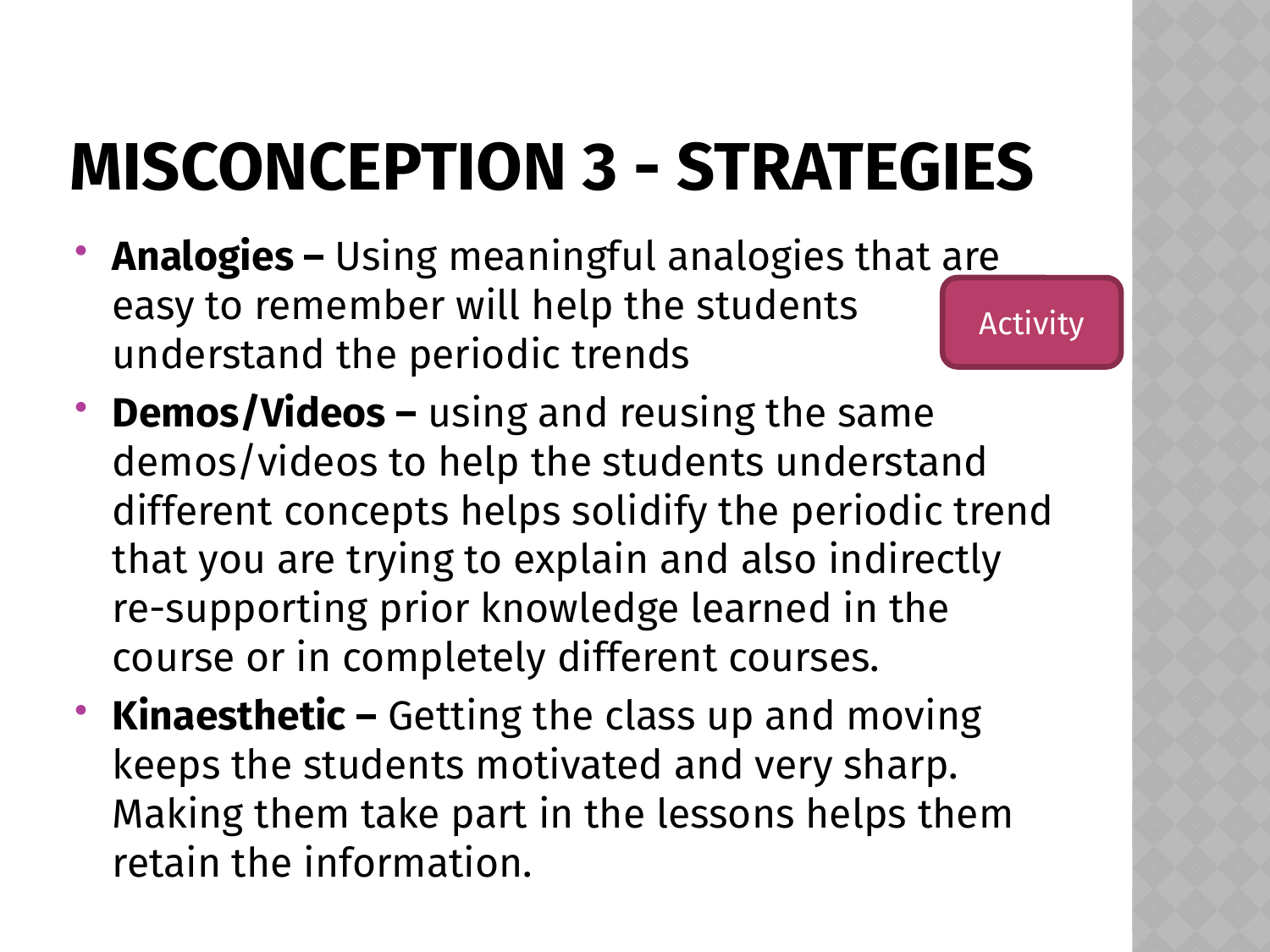

# Misconception 3 - Strategies
Analogies – Using meaningful analogies that are easy to remember will help the students understand the periodic trends
Demos/Videos – using and reusing the same demos/videos to help the students understand different concepts helps solidify the periodic trend that you are trying to explain and also indirectly re-supporting prior knowledge learned in the course or in completely different courses.
Kinaesthetic – Getting the class up and moving keeps the students motivated and very sharp.  Making them take part in the lessons helps them retain the information.

Activity